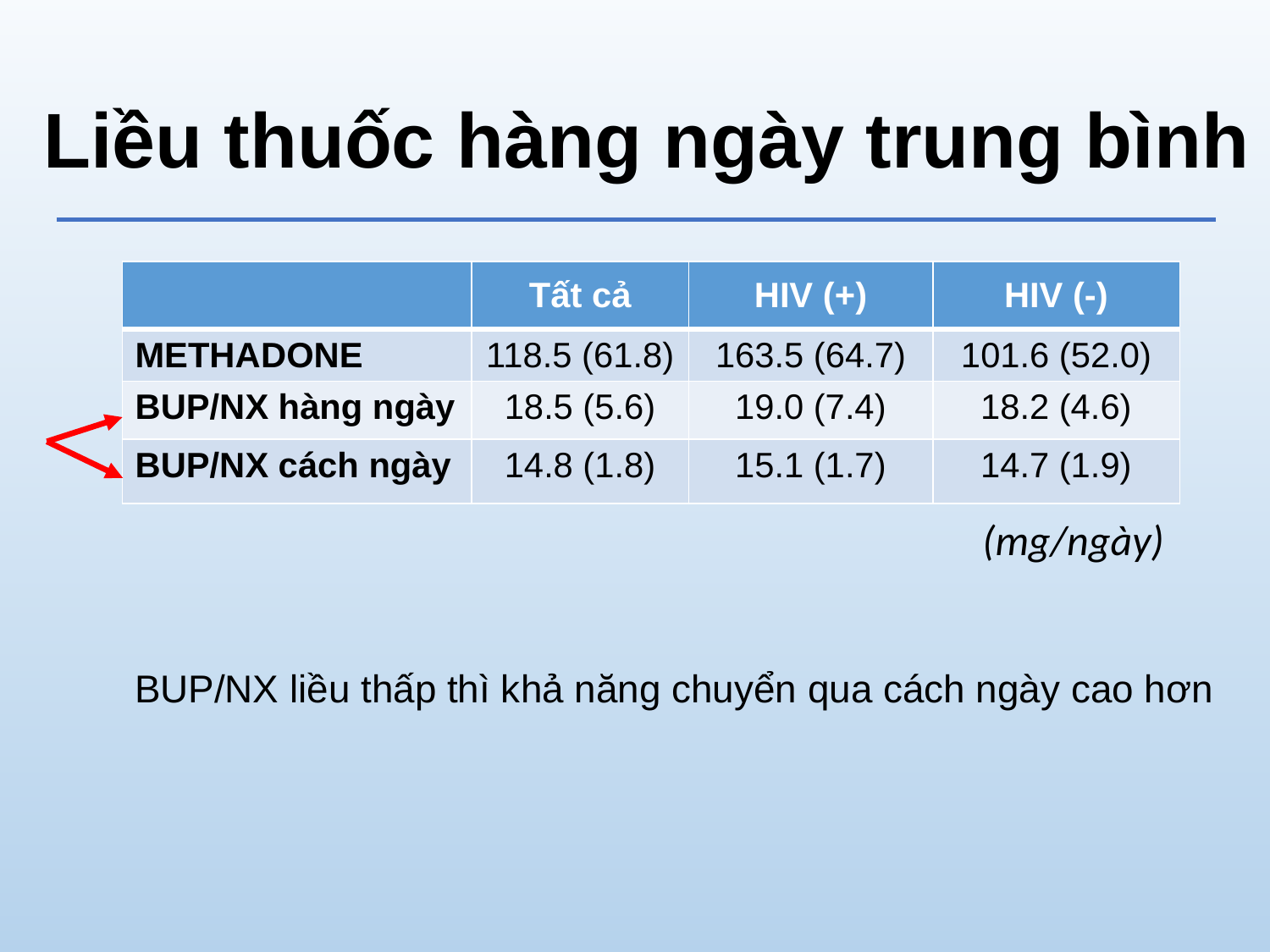

# Liều thuốc hàng ngày trung bình
|  | Tất cả | HIV (+) | HIV (-) |
| --- | --- | --- | --- |
| METHADONE | 118.5 (61.8) | 163.5 (64.7) | 101.6 (52.0) |
| BUP/NX hàng ngày | 18.5 (5.6) | 19.0 (7.4) | 18.2 (4.6) |
| BUP/NX cách ngày | 14.8 (1.8) | 15.1 (1.7) | 14.7 (1.9) |
(mg/ngày)
BUP/NX liều thấp thì khả năng chuyển qua cách ngày cao hơn